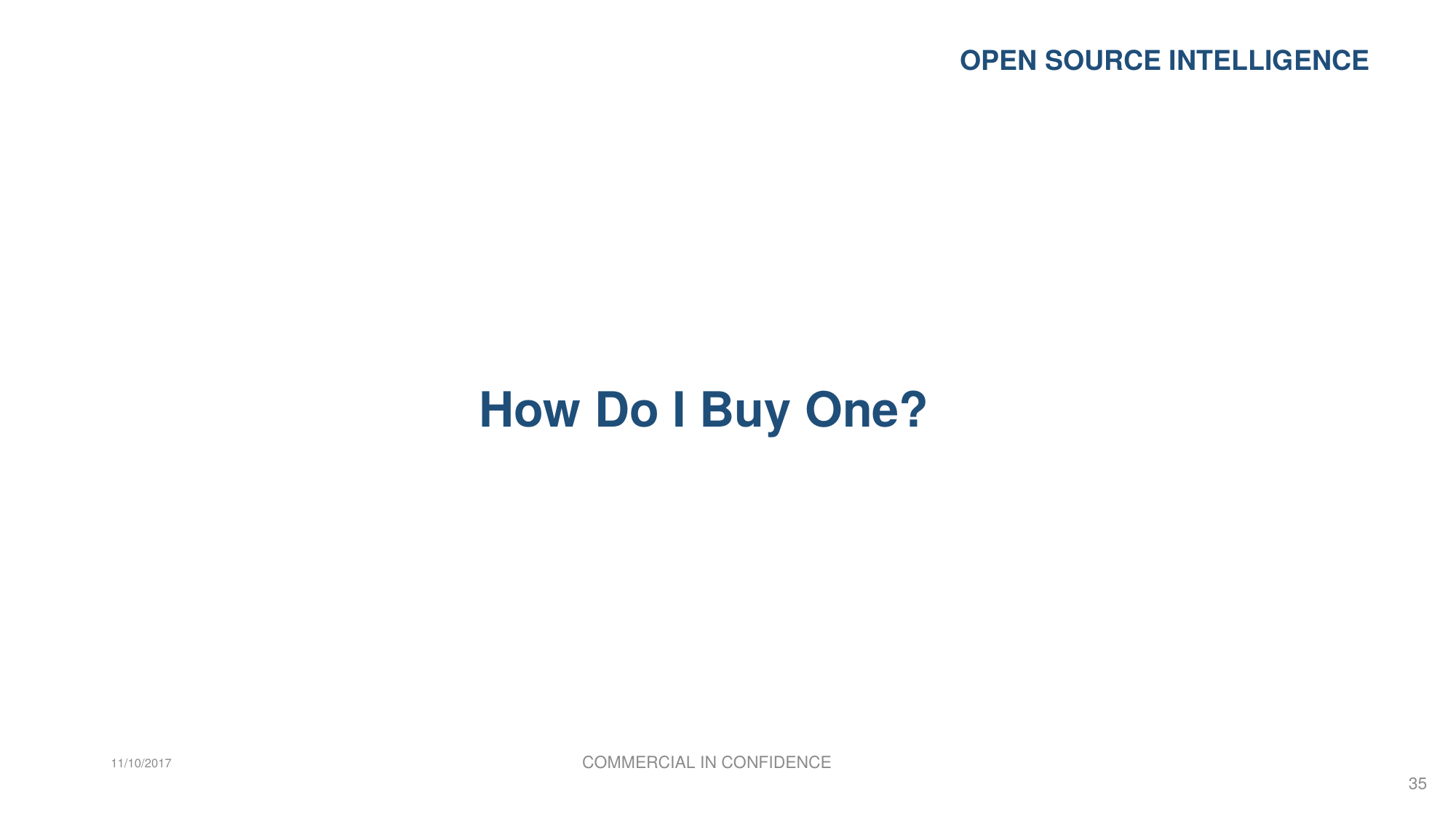

Open source INTELLIGENCE
# How Do I Buy One?
COMMERCIAL IN CONFIDENCE
11/10/2017
35